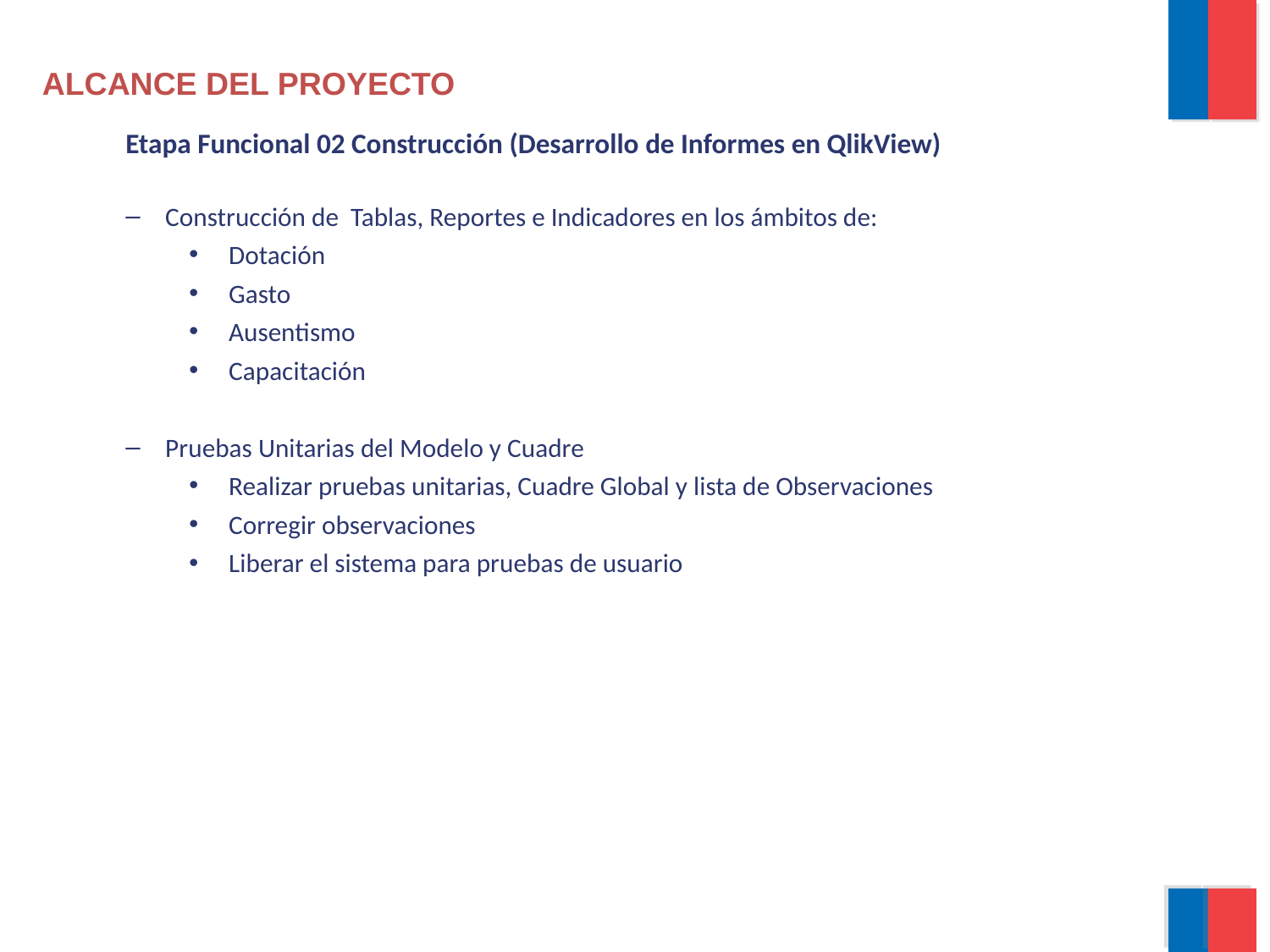

ALCANCE DEL PROYECTO
Etapa Funcional 02 Construcción (Desarrollo de Informes en QlikView)

Construcción de  Tablas, Reportes e Indicadores en los ámbitos de:
Dotación
Gasto
Ausentismo
Capacitación

Pruebas Unitarias del Modelo y Cuadre
Realizar pruebas unitarias, Cuadre Global y lista de Observaciones
Corregir observaciones
Liberar el sistema para pruebas de usuario